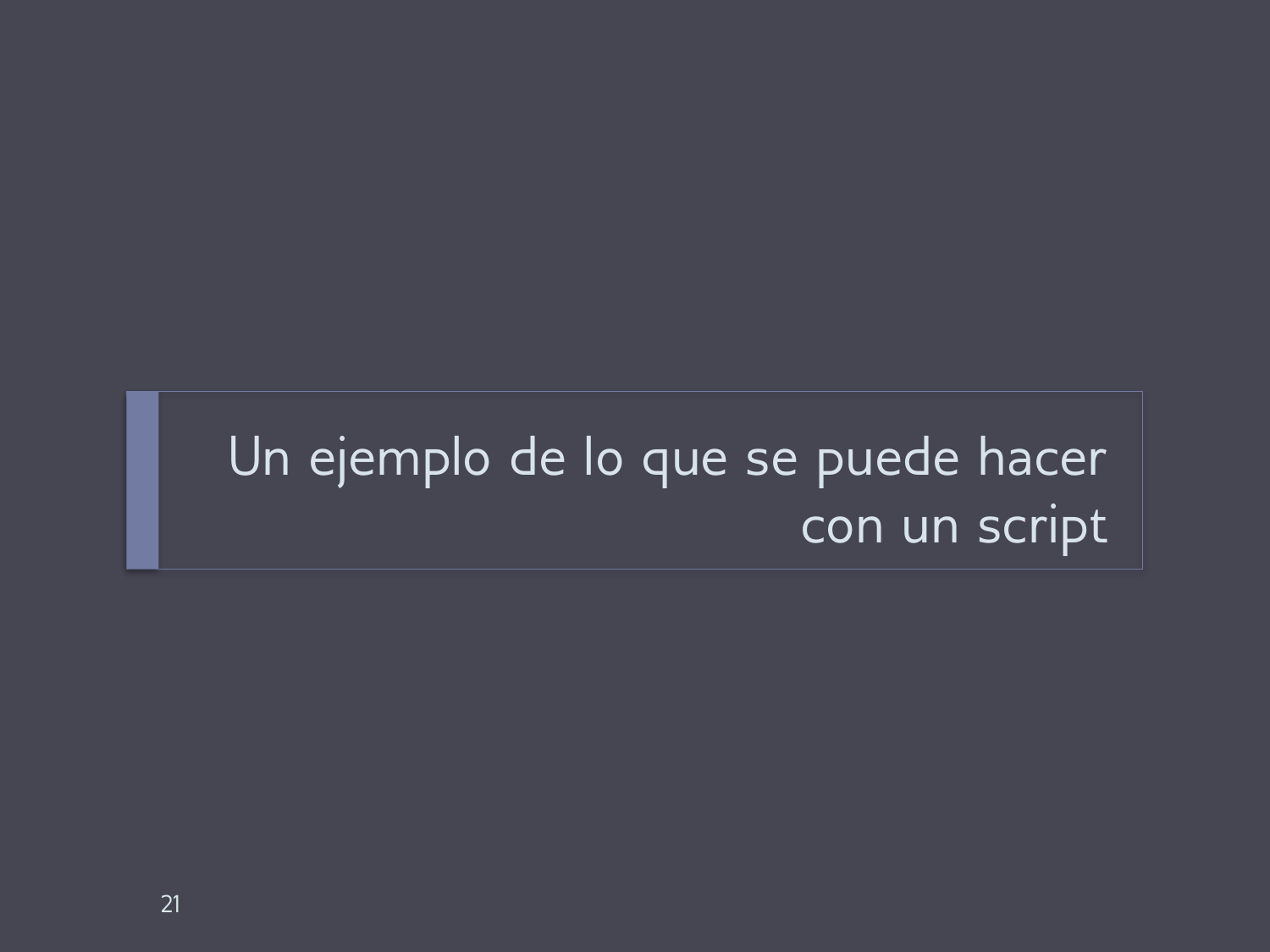

# Un ejemplo de lo que se puede hacer con un script
21